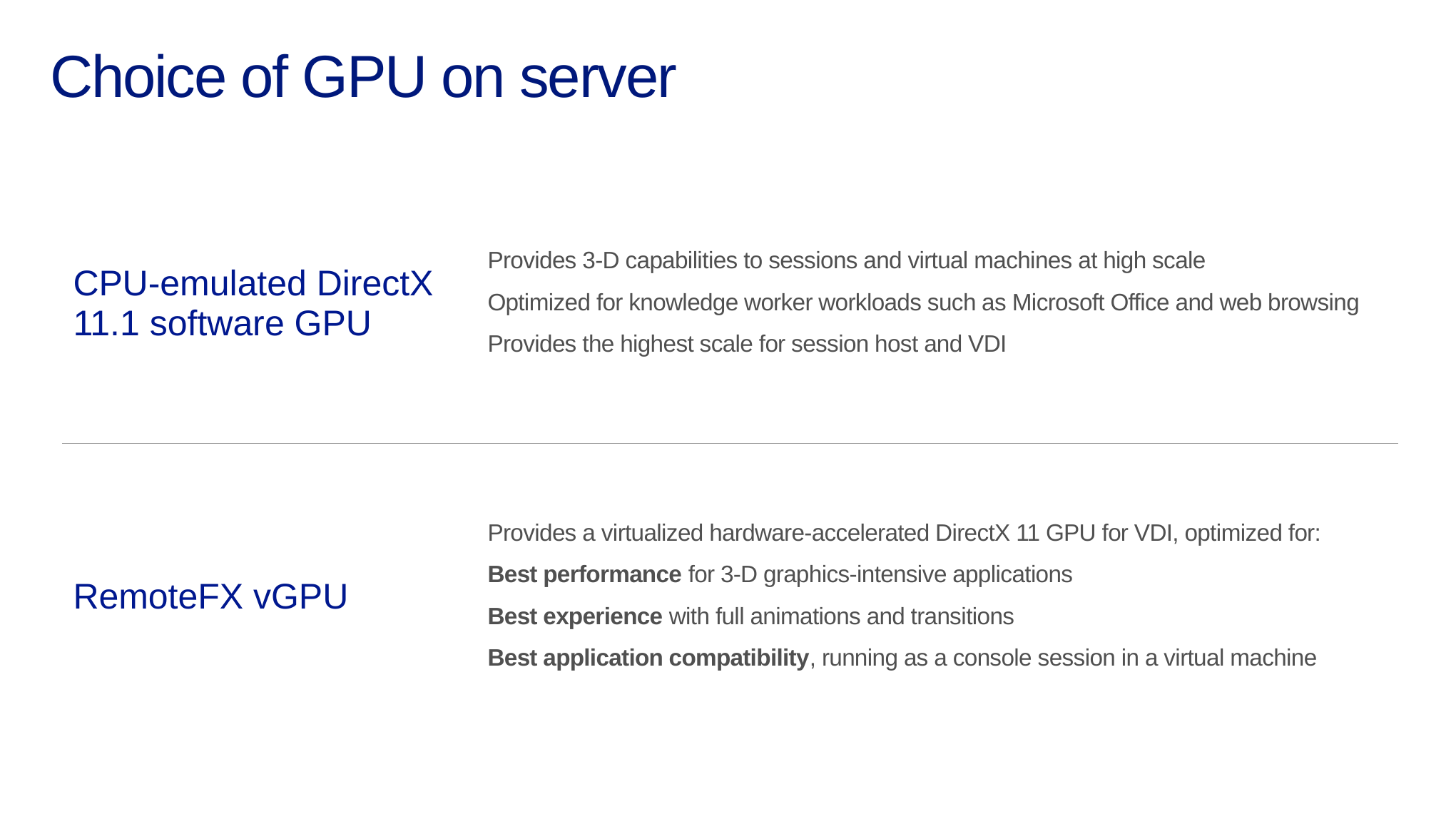

# Choice of GPU on server
| CPU-emulated DirectX 11.1 software GPU | Provides 3-D capabilities to sessions and virtual machines at high scale Optimized for knowledge worker workloads such as Microsoft Office and web browsing Provides the highest scale for session host and VDI |
| --- | --- |
| RemoteFX vGPU | Provides a virtualized hardware-accelerated DirectX 11 GPU for VDI, optimized for: Best performance for 3-D graphics-intensive applications Best experience with full animations and transitions Best application compatibility, running as a console session in a virtual machine |